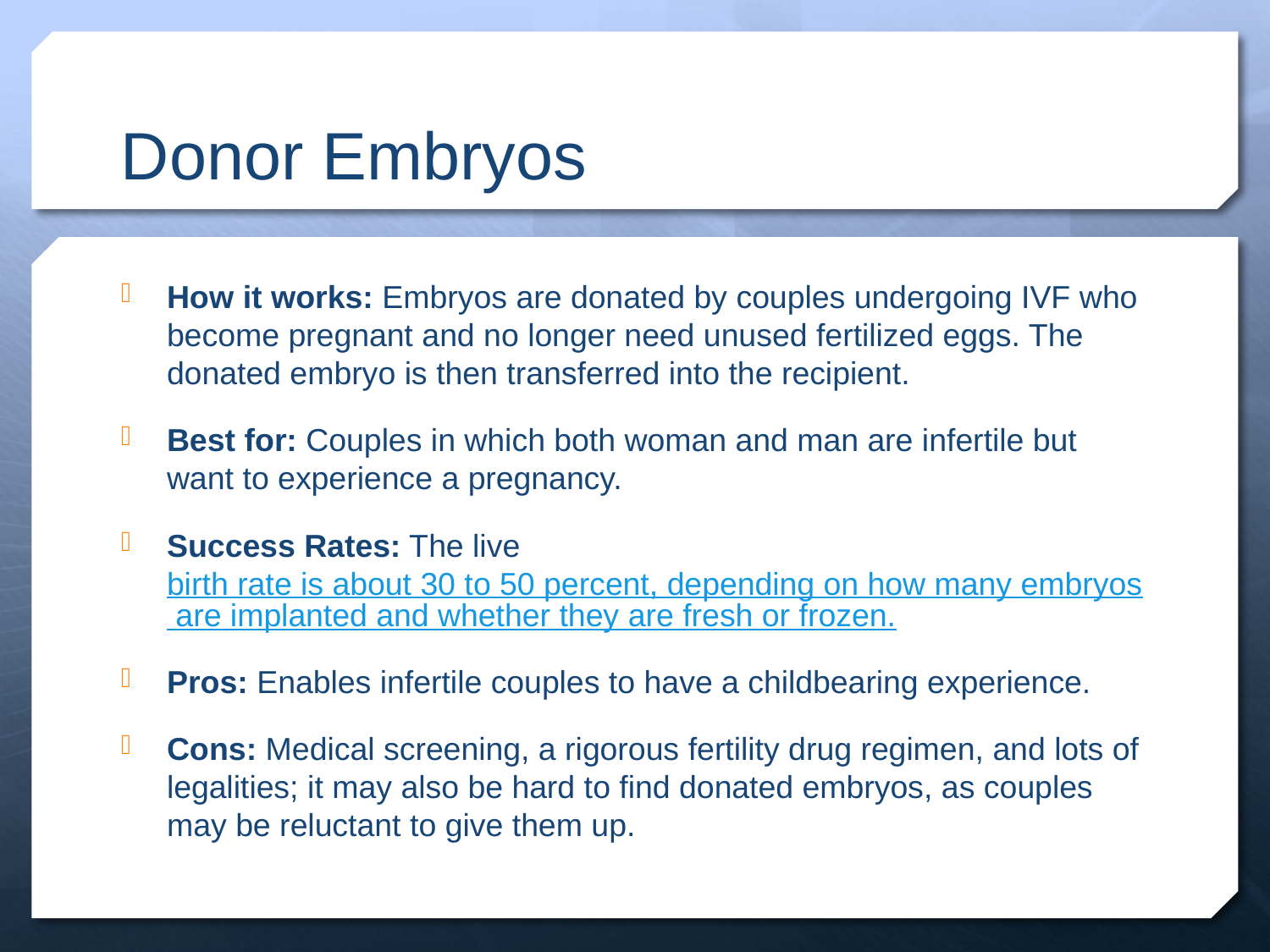

# Donor Embryos
How it works: Embryos are donated by couples undergoing IVF who become pregnant and no longer need unused fertilized eggs. The donated embryo is then transferred into the recipient.
Best for: Couples in which both woman and man are infertile but want to experience a pregnancy.
Success Rates: The live birth rate is about 30 to 50 percent, depending on how many embryos are implanted and whether they are fresh or frozen.
Pros: Enables infertile couples to have a childbearing experience.
Cons: Medical screening, a rigorous fertility drug regimen, and lots of legalities; it may also be hard to find donated embryos, as couples may be reluctant to give them up.